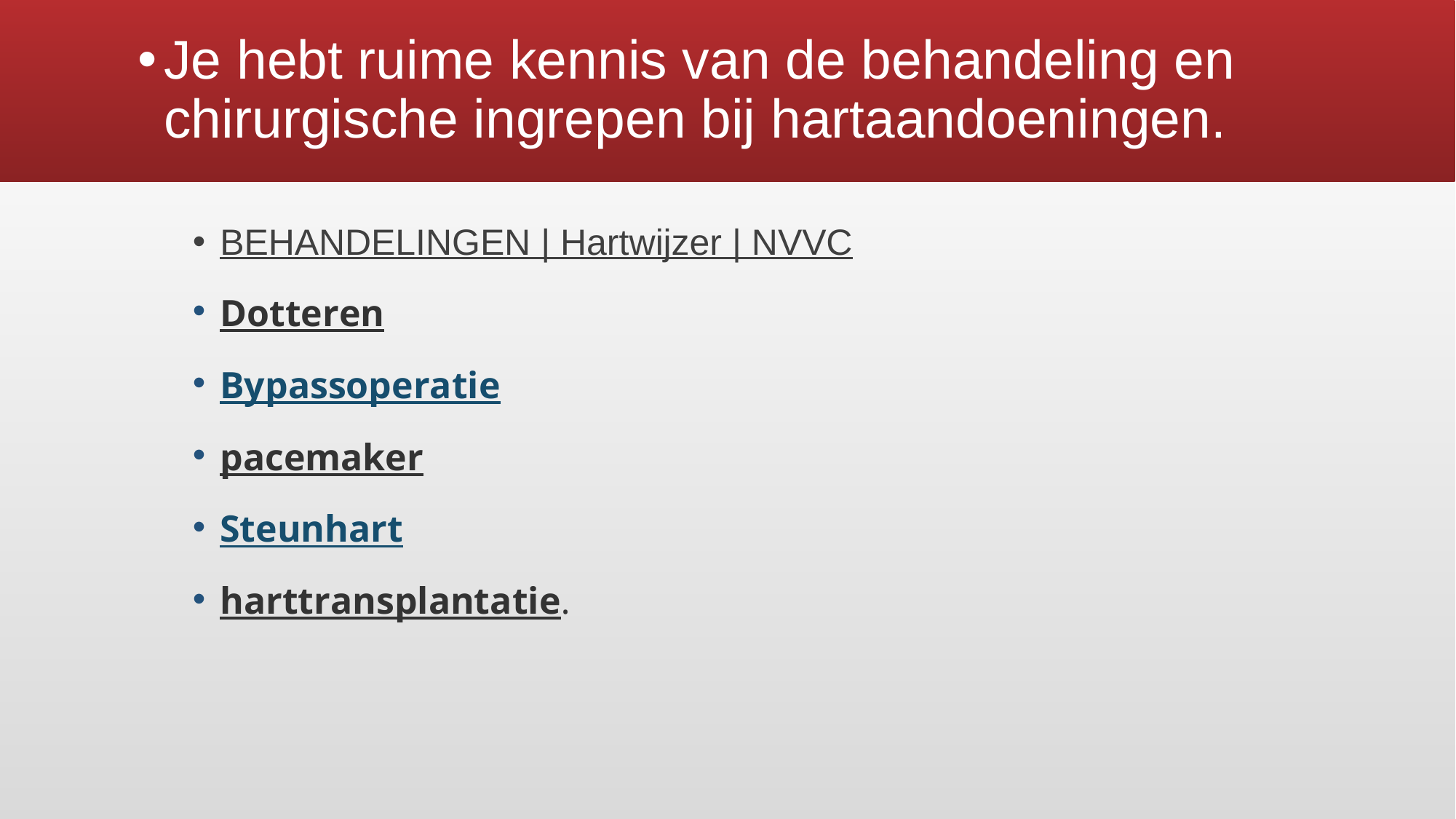

# Je hebt ruime kennis van de behandeling en chirurgische ingrepen bij hartaandoeningen.
BEHANDELINGEN | Hartwijzer | NVVC
Dotteren
Bypassoperatie
pacemaker
Steunhart
harttransplantatie.